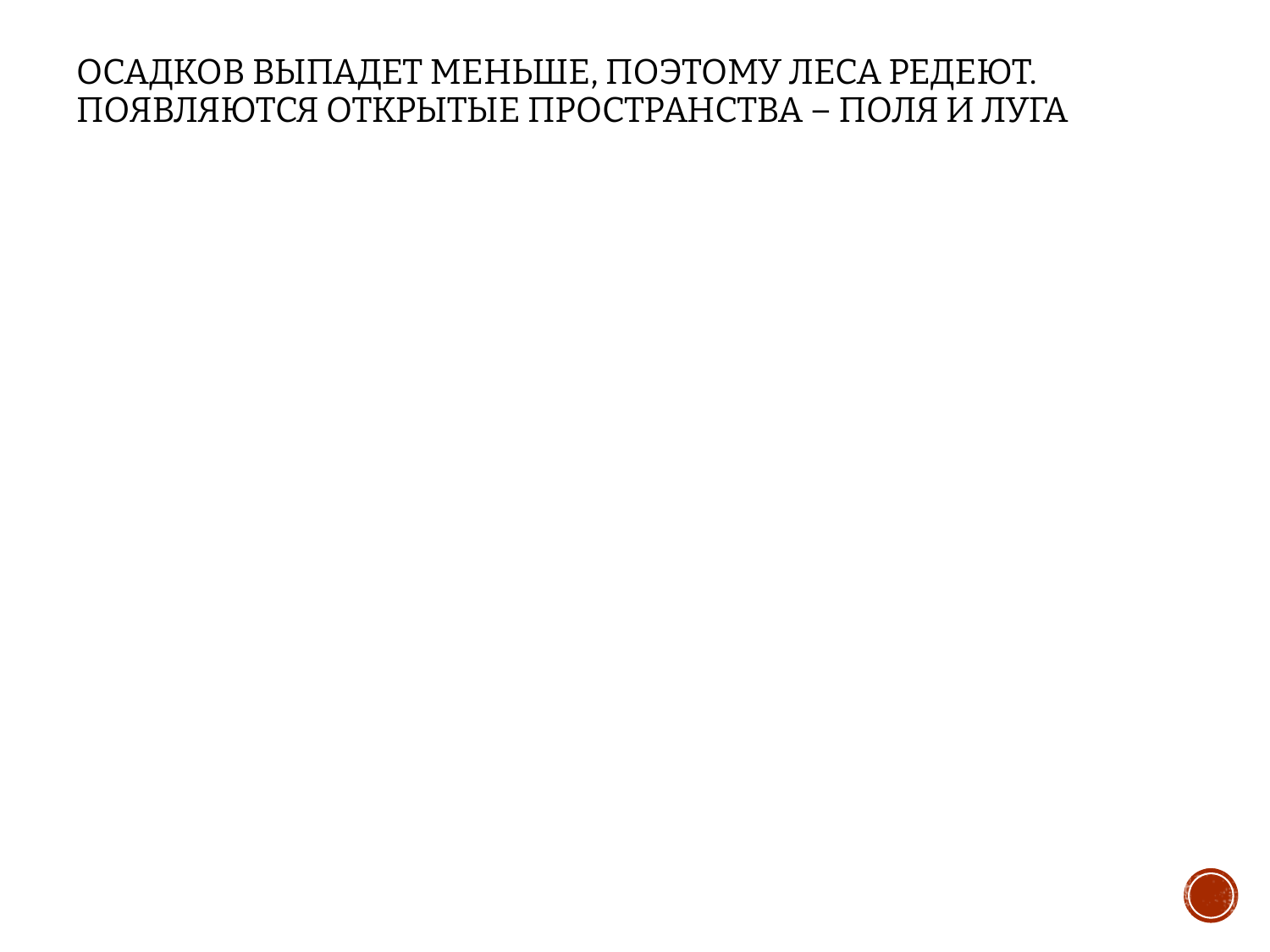

# Осадков выпадет меньше, поэтому леса редеют. Появляются открытые пространства – поля и луга